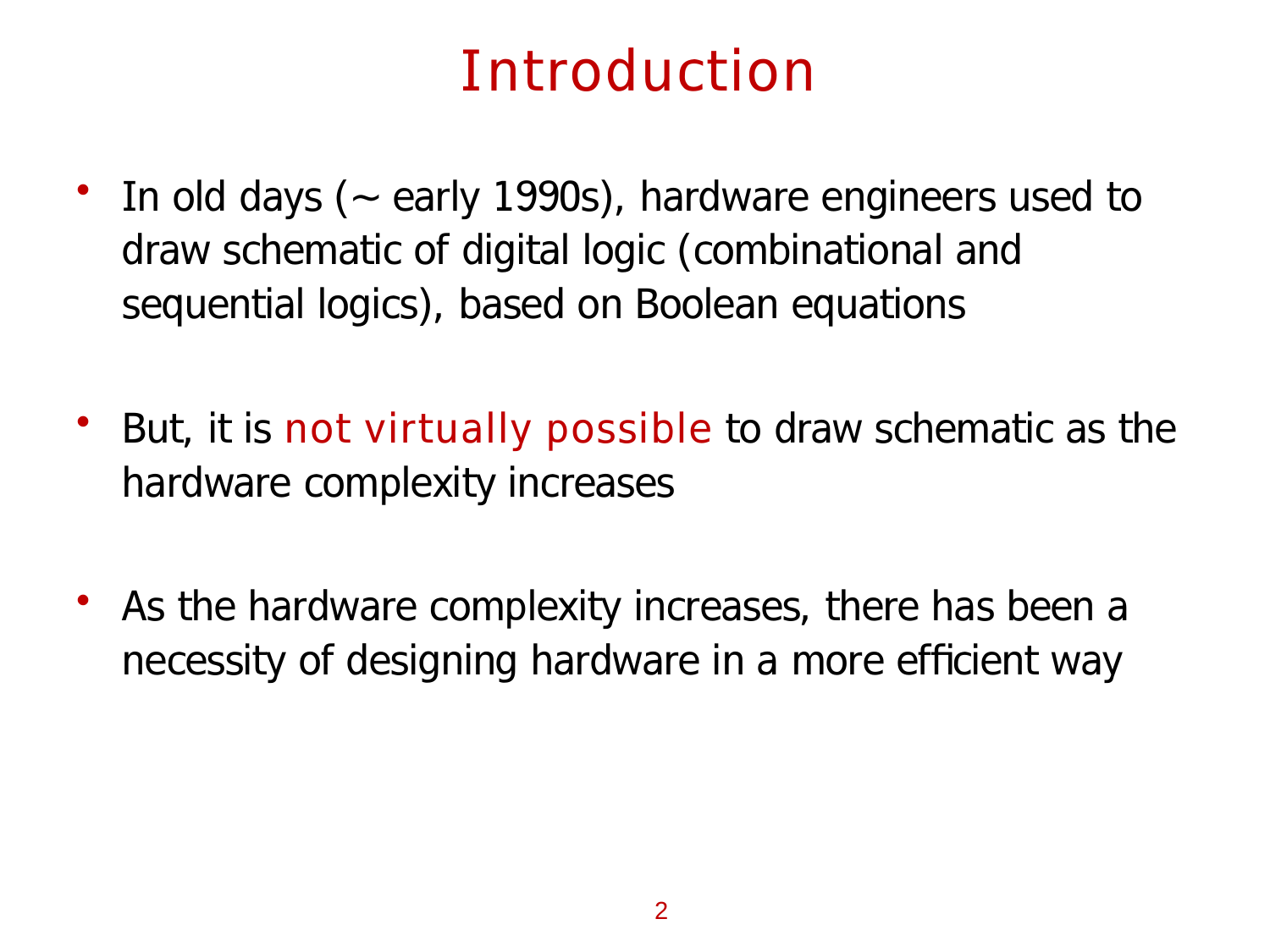

# Introduction
In old days (~ early 1990s), hardware engineers used to draw schematic of digital logic (combinational and sequential logics), based on Boolean equations

But, it is not virtually possible to draw schematic as the hardware complexity increases

As the hardware complexity increases, there has been a necessity of designing hardware in a more efficient way
2